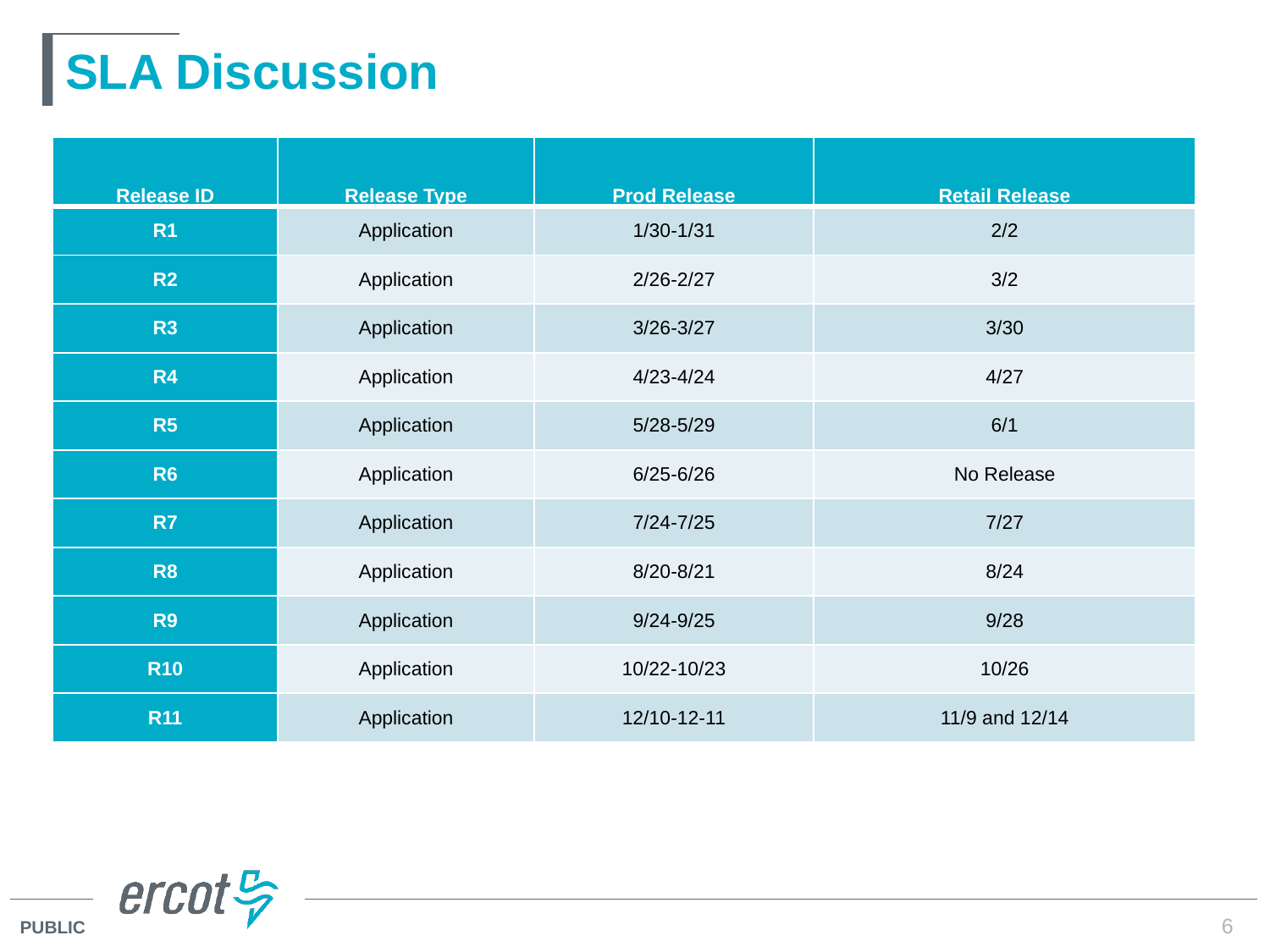

# SLA Discussion
| Release ID | Release Type | Prod Release | Retail Release |
| --- | --- | --- | --- |
| R1 | Application | 1/30-1/31 | 2/2 |
| R2 | Application | 2/26-2/27 | 3/2 |
| R3 | Application | 3/26-3/27 | 3/30 |
| R4 | Application | 4/23-4/24 | 4/27 |
| R5 | Application | 5/28-5/29 | 6/1 |
| R6 | Application | 6/25-6/26 | No Release |
| R7 | Application | 7/24-7/25 | 7/27 |
| R8 | Application | 8/20-8/21 | 8/24 |
| R9 | Application | 9/24-9/25 | 9/28 |
| R10 | Application | 10/22-10/23 | 10/26 |
| R11 | Application | 12/10-12-11 | 11/9 and 12/14 |
6